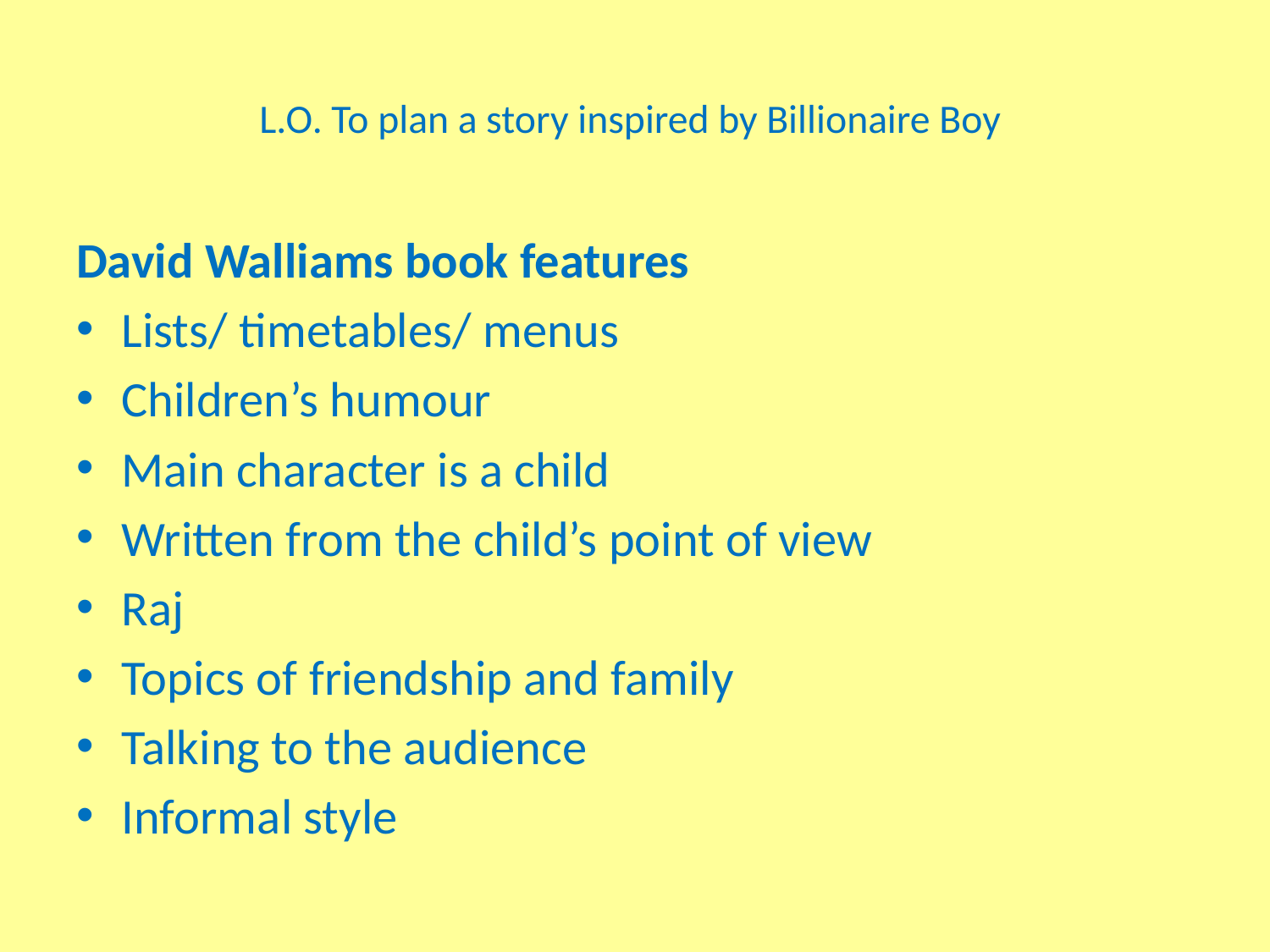

# L.O. To plan a story inspired by Billionaire Boy
David Walliams book features
Lists/ timetables/ menus
Children’s humour
Main character is a child
Written from the child’s point of view
Raj
Topics of friendship and family
Talking to the audience
Informal style